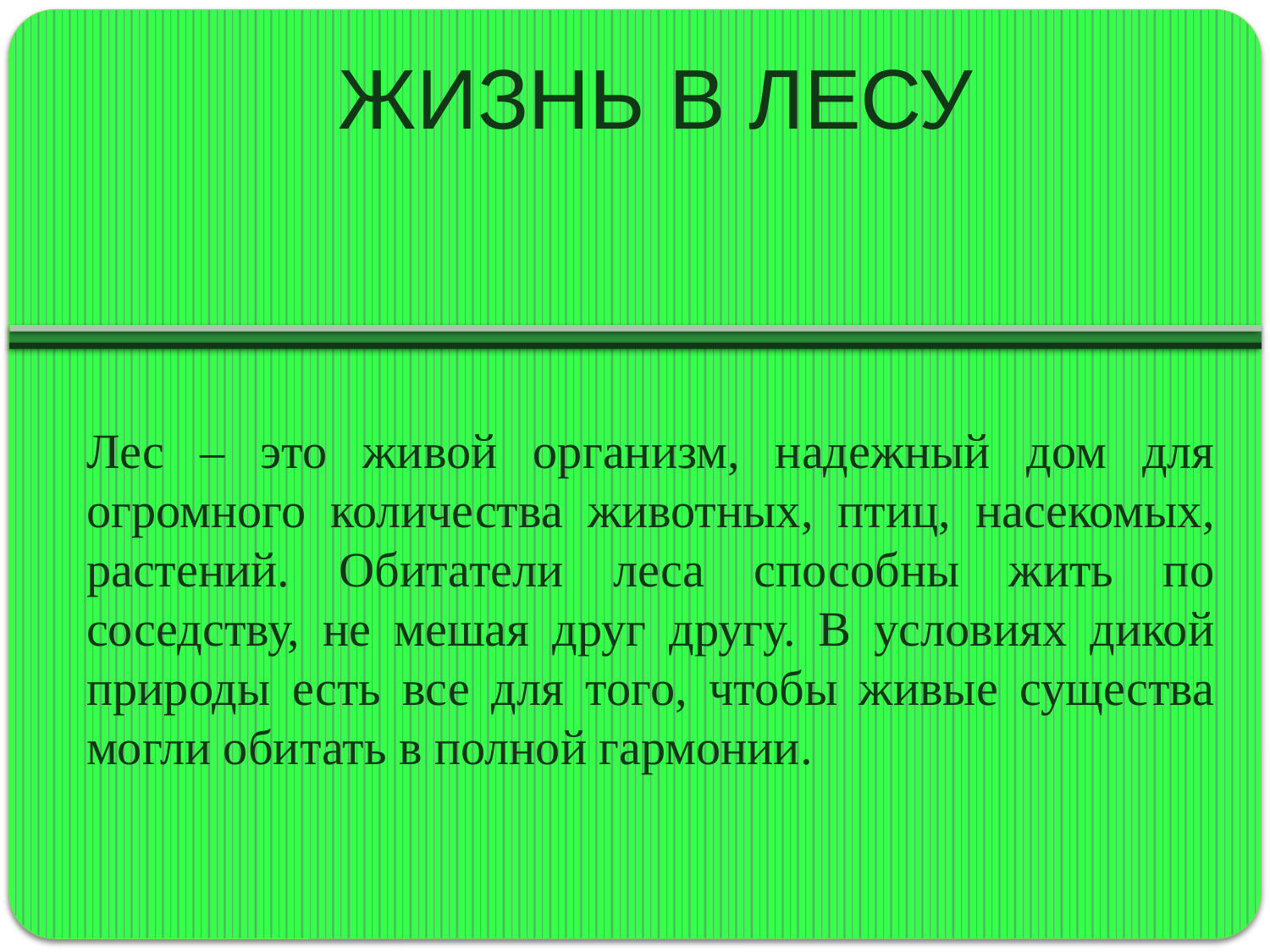

# ЖИЗНЬ В ЛЕСУ
Лес – это живой организм, надежный дом для огромного количества животных, птиц, насекомых, растений. Обитатели леса способны жить по соседству, не мешая друг другу. В условиях дикой природы есть все для того, чтобы живые существа могли обитать в полной гармонии.